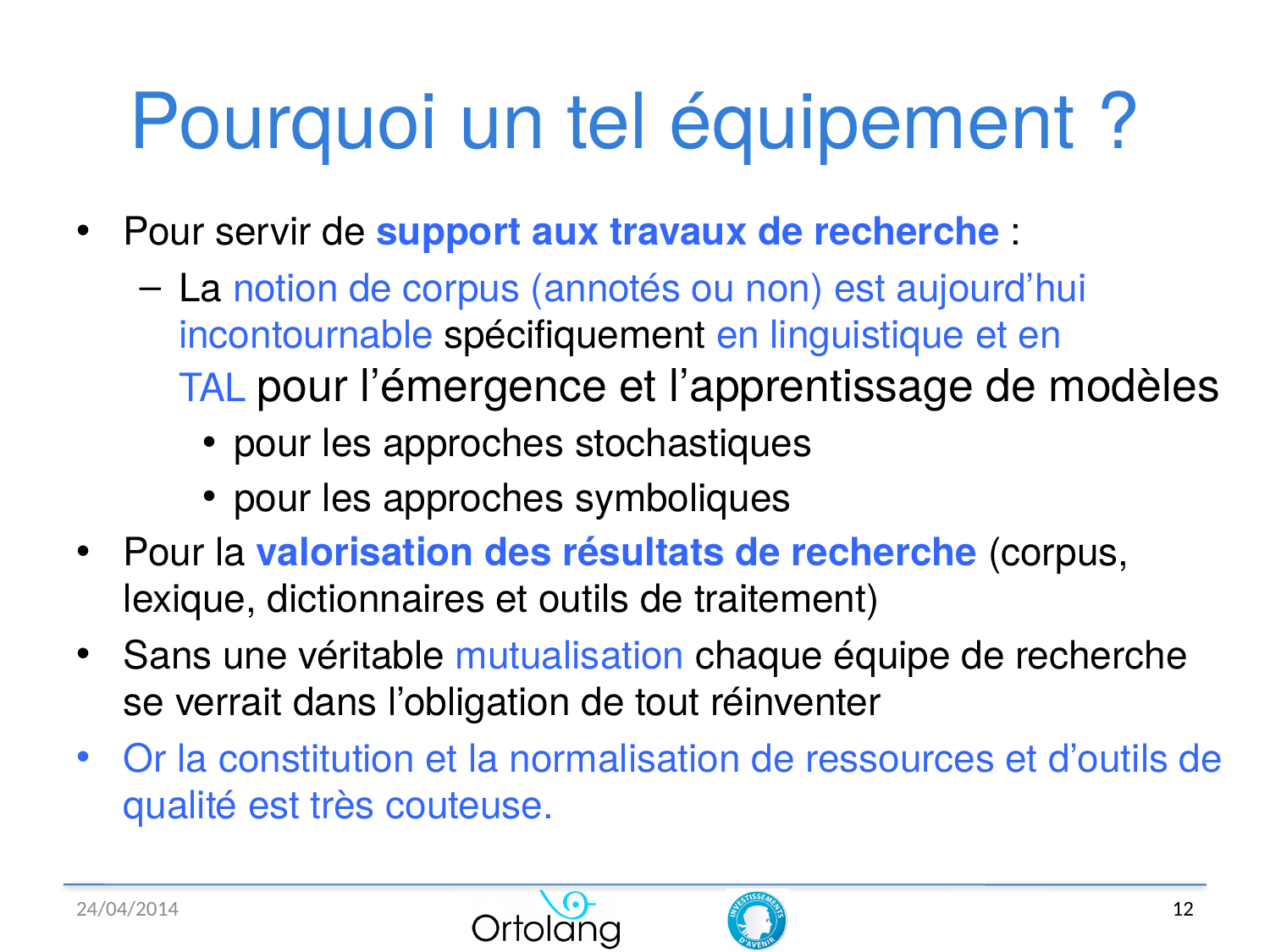

# Pourquoi un tel équipement ?
Pour servir de support aux travaux de recherche :
La notion de corpus (annotés ou non) est aujourd’hui incontournable spécifiquement en linguistique et en TAL pour l’émergence et l’apprentissage de modèles
pour les approches stochastiques
pour les approches symboliques
Pour la valorisation des résultats de recherche (corpus, lexique, dictionnaires et outils de traitement)
Sans une véritable mutualisation chaque équipe de recherche se verrait dans l’obligation de tout réinventer
Or la constitution et la normalisation de ressources et d’outils de qualité est très couteuse.
24/04/2014
12